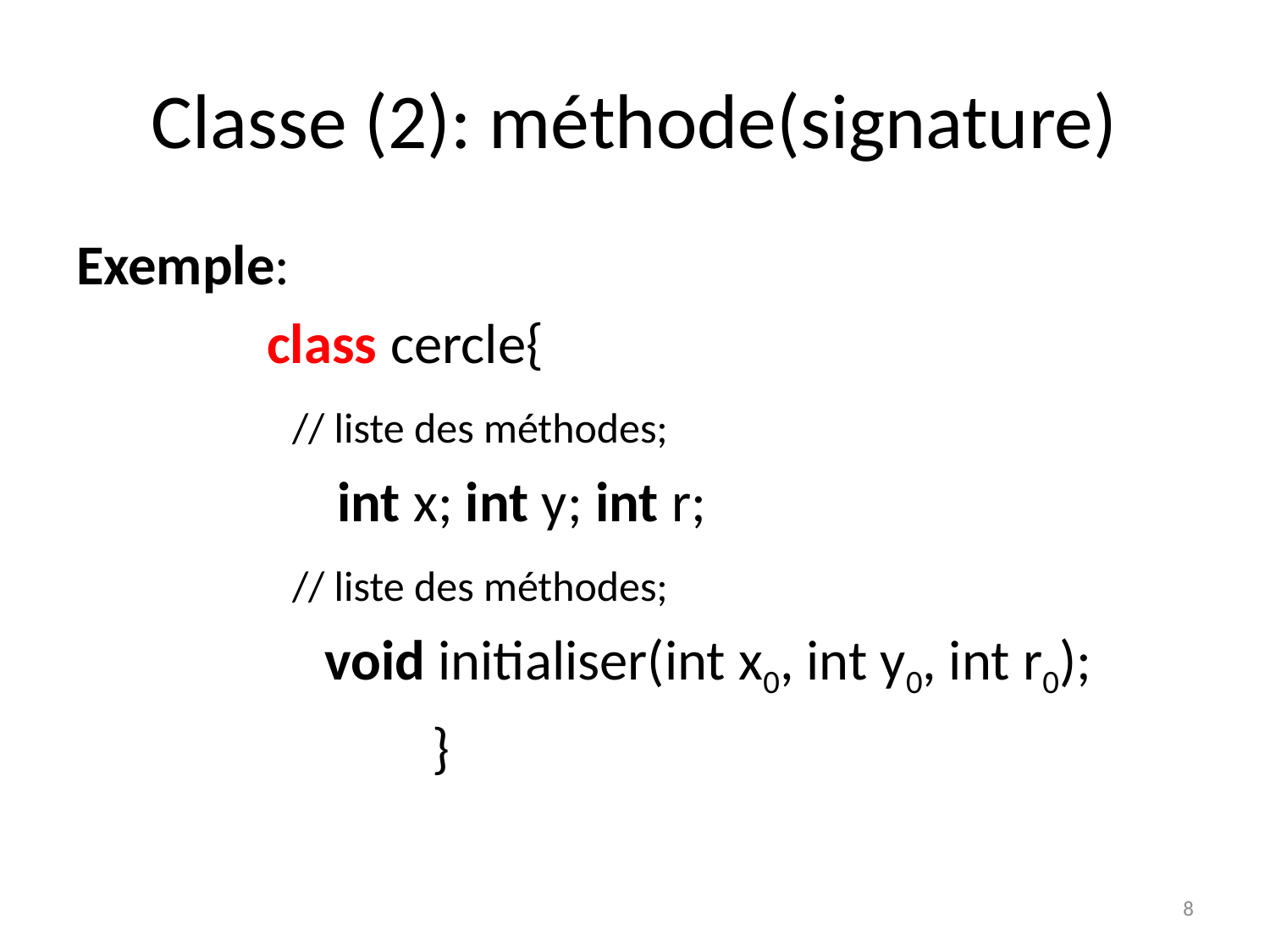

# Classe (2): méthode(signature)
Exemple:
               class cercle{
                 // liste des méthodes;
 int x; int y; int r;
                 // liste des méthodes;
void initialiser(int x0, int y0, int r0);
                            }

8